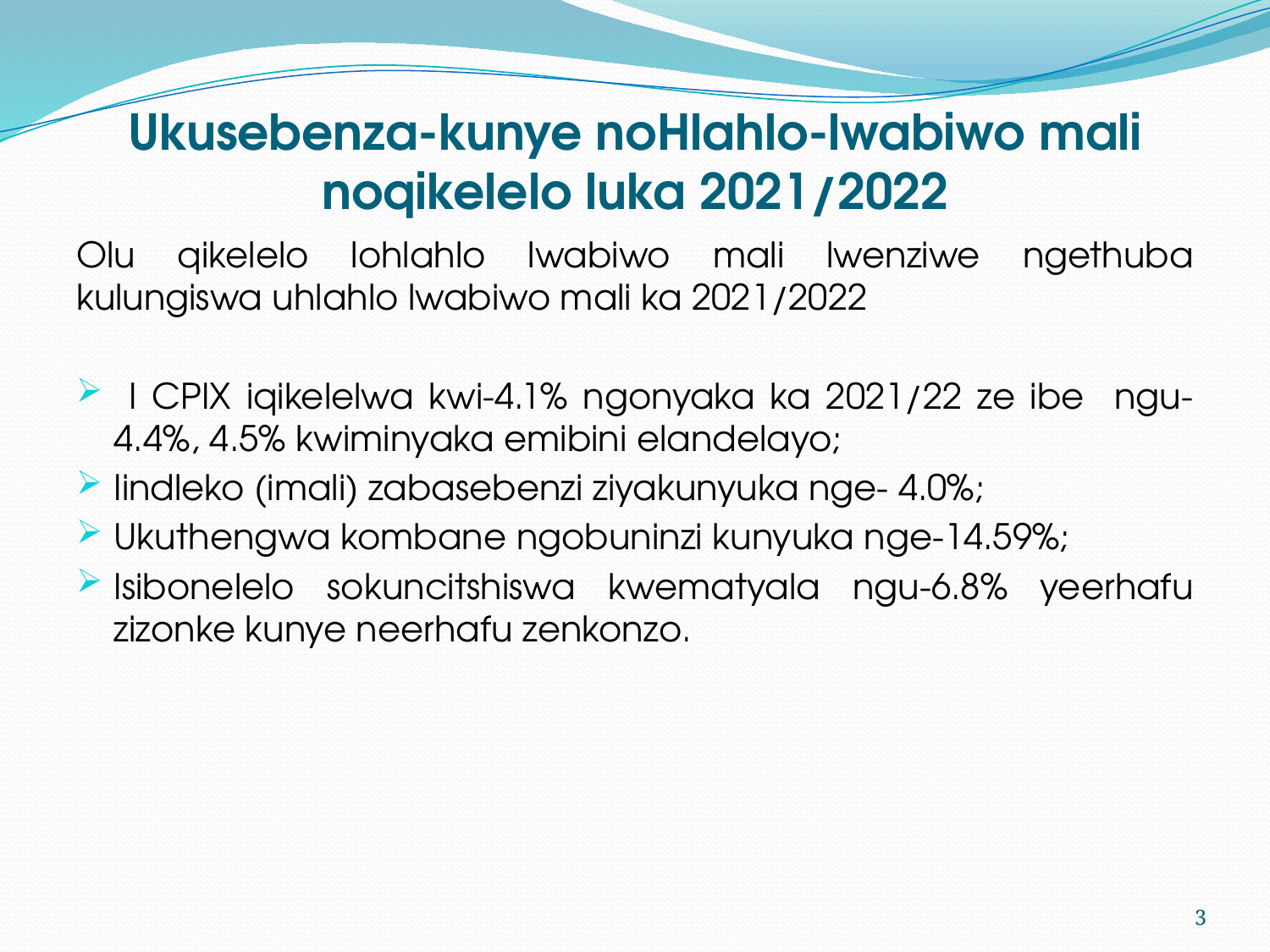

# Ukusebenza-kunye noHlahlo-lwabiwo mali noqikelelo luka 2021/2022
Olu qikelelo lohlahlo lwabiwo mali lwenziwe ngethuba kulungiswa uhlahlo lwabiwo mali ka 2021/2022

 I CPIX iqikelelwa kwi-4.1% ngonyaka ka 2021/22 ze ibe  ngu-4.4%, 4.5% kwiminyaka emibini elandelayo;
Iindleko (imali) zabasebenzi ziyakunyuka nge- 4.0%;
Ukuthengwa kombane ngobuninzi kunyuka nge-14.59%;
Isibonelelo sokuncitshiswa kwematyala ngu-6.8% yeerhafu zizonke kunye neerhafu zenkonzo.

3